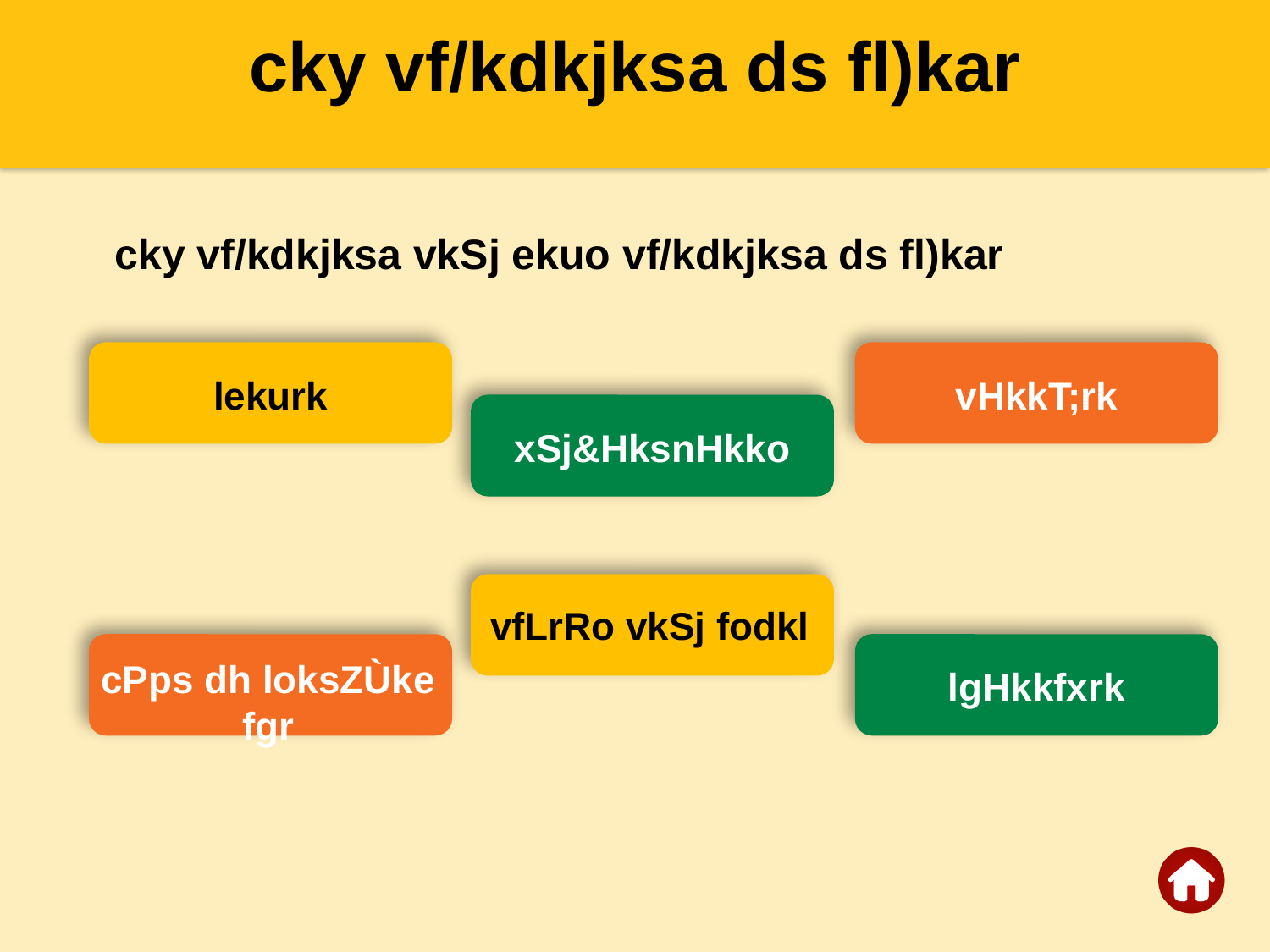

cky vf/kdkjksa ds fl)kar
cky vf/kdkjksa vkSj ekuo vf/kdkjksa ds fl)kar

lekurk
vHkkT;rk

xSj&HksnHkko

vfLrRo vkSj fodkl

cPps dh loksZÙke fgr
lgHkkfxrk